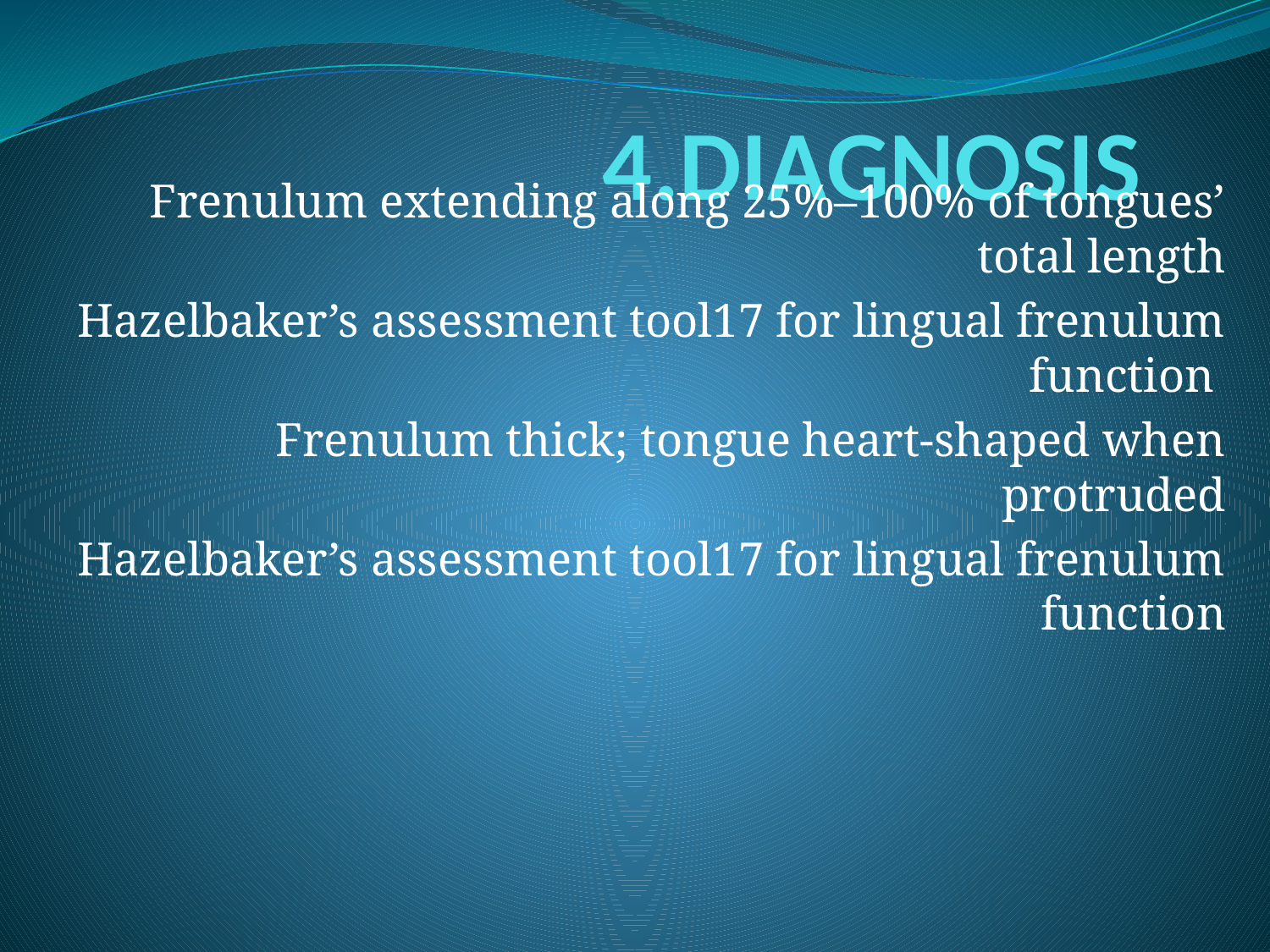

# 4.DIAGNOSIS
Frenulum extending along 25%–100% of tongues’ total length
Hazelbaker’s assessment tool17 for lingual frenulum function
Frenulum thick; tongue heart-shaped when protruded
Hazelbaker’s assessment tool17 for lingual frenulum function